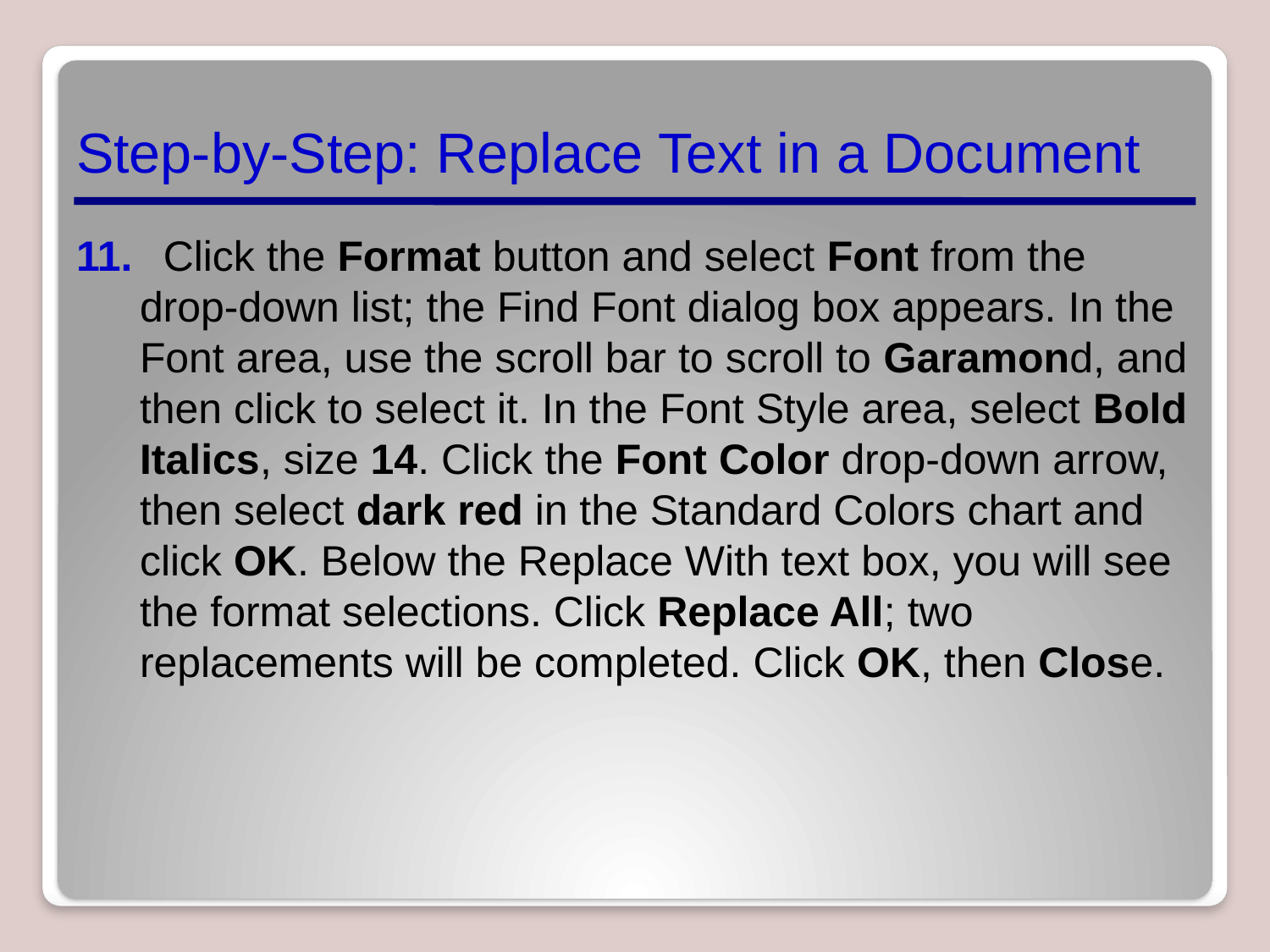

# Step-by-Step: Replace Text in a Document
  Click the Format button and select Font from the drop-down list; the Find Font dialog box appears. In the Font area, use the scroll bar to scroll to Garamond, and then click to select it. In the Font Style area, select Bold Italics, size 14. Click the Font Color drop-down arrow, then select dark red in the Standard Colors chart and click OK. Below the Replace With text box, you will see the format selections. Click Replace All; two replacements will be completed. Click OK, then Close.